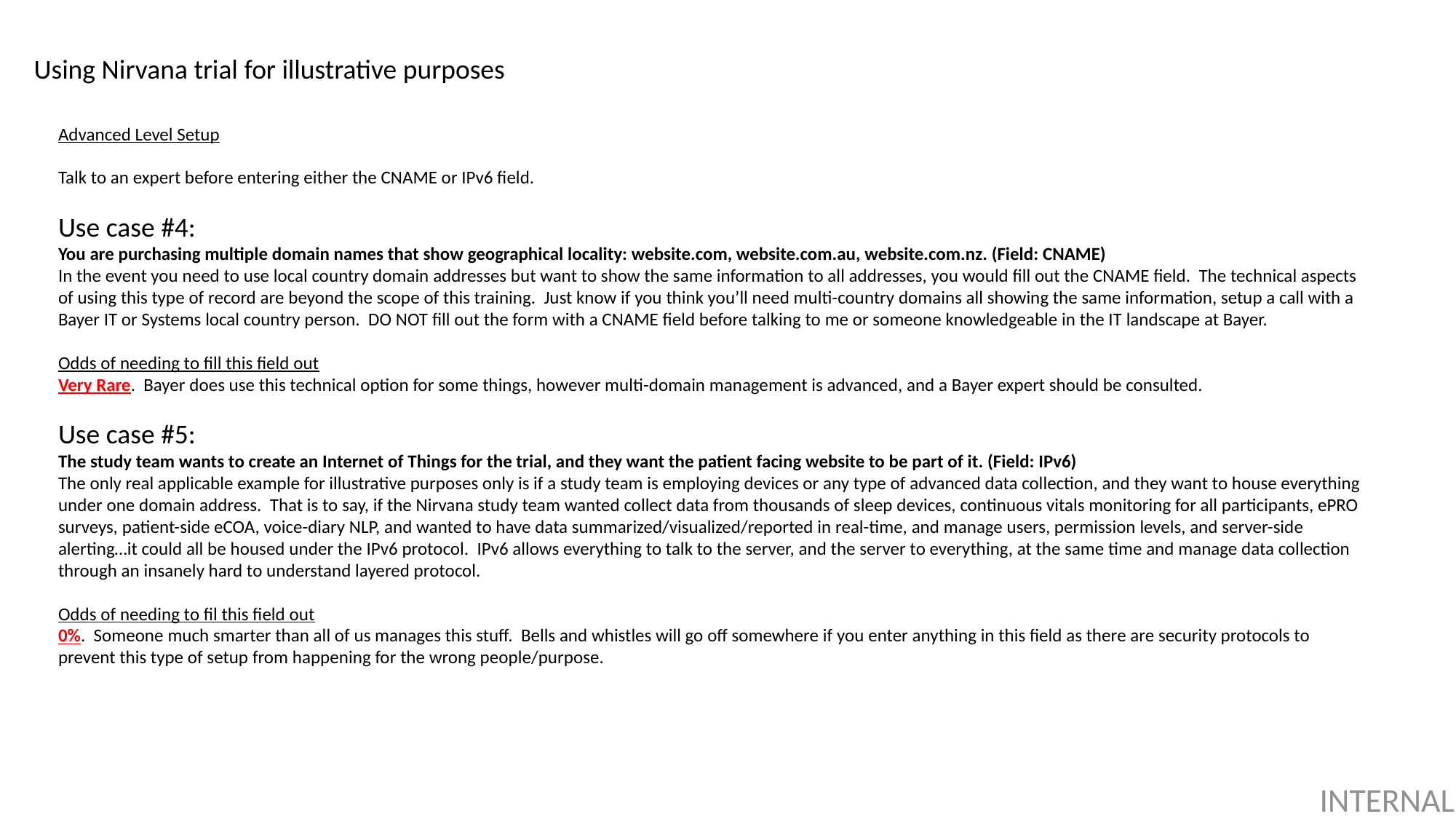

Using Nirvana trial for illustrative purposes
Advanced Level Setup

Talk to an expert before entering either the CNAME or IPv6 field.

Use case #4:
You are purchasing multiple domain names that show geographical locality: website.com, website.com.au, website.com.nz. (Field: CNAME)
In the event you need to use local country domain addresses but want to show the same information to all addresses, you would fill out the CNAME field.  The technical aspects of using this type of record are beyond the scope of this training.  Just know if you think you’ll need multi-country domains all showing the same information, setup a call with a Bayer IT or Systems local country person.  DO NOT fill out the form with a CNAME field before talking to me or someone knowledgeable in the IT landscape at Bayer.

Odds of needing to fill this field out
Very Rare.  Bayer does use this technical option for some things, however multi-domain management is advanced, and a Bayer expert should be consulted.

Use case #5:
The study team wants to create an Internet of Things for the trial, and they want the patient facing website to be part of it. (Field: IPv6)
The only real applicable example for illustrative purposes only is if a study team is employing devices or any type of advanced data collection, and they want to house everything under one domain address.  That is to say, if the Nirvana study team wanted collect data from thousands of sleep devices, continuous vitals monitoring for all participants, ePRO surveys, patient-side eCOA, voice-diary NLP, and wanted to have data summarized/visualized/reported in real-time, and manage users, permission levels, and server-side alerting…it could all be housed under the IPv6 protocol.  IPv6 allows everything to talk to the server, and the server to everything, at the same time and manage data collection through an insanely hard to understand layered protocol.

Odds of needing to fil this field out
0%.  Someone much smarter than all of us manages this stuff.  Bells and whistles will go off somewhere if you enter anything in this field as there are security protocols to prevent this type of setup from happening for the wrong people/purpose.